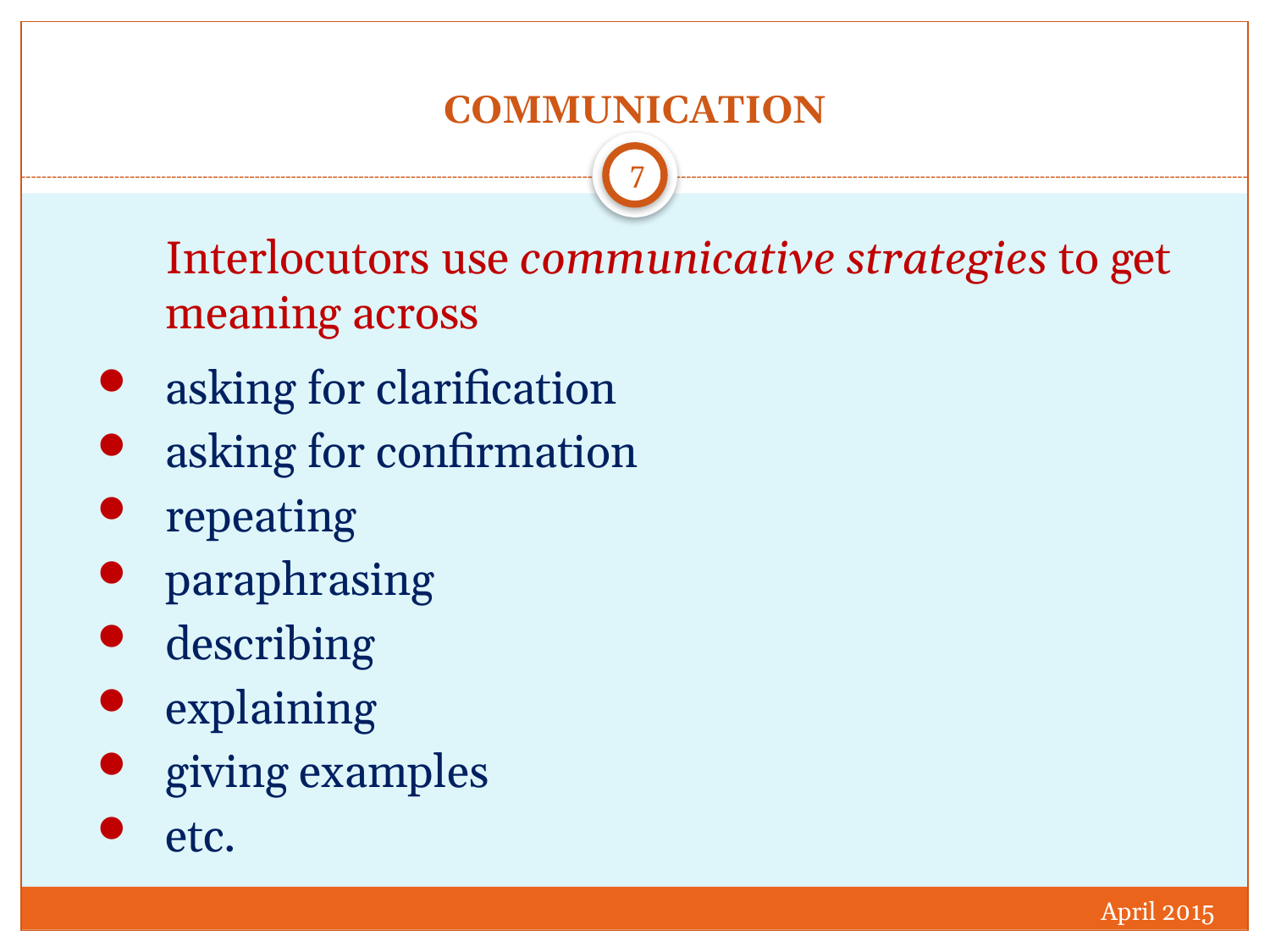

# COMMUNICATION
7
	Interlocutors use communicative strategies to get meaning across
asking for clarification
asking for confirmation
repeating
paraphrasing
describing
explaining
giving examples
etc.

April 2015